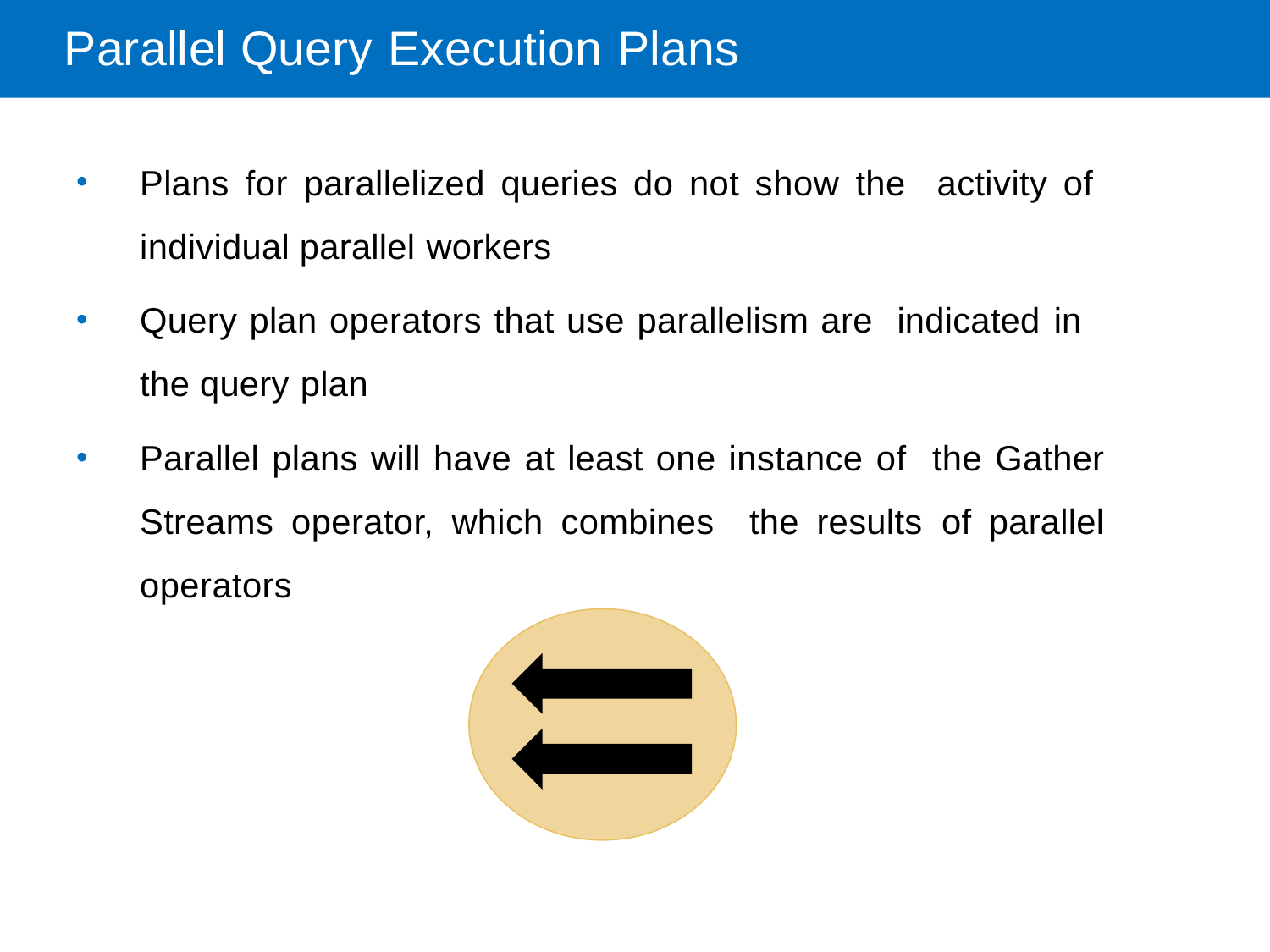

Parallel Query Execution Plans

Plans for parallelized queries do not show the  activity of individual parallel workers
Query plan operators that use parallelism are  indicated in the query plan
Parallel plans will have at least one instance of  the Gather Streams operator, which combines  the results of parallel operators